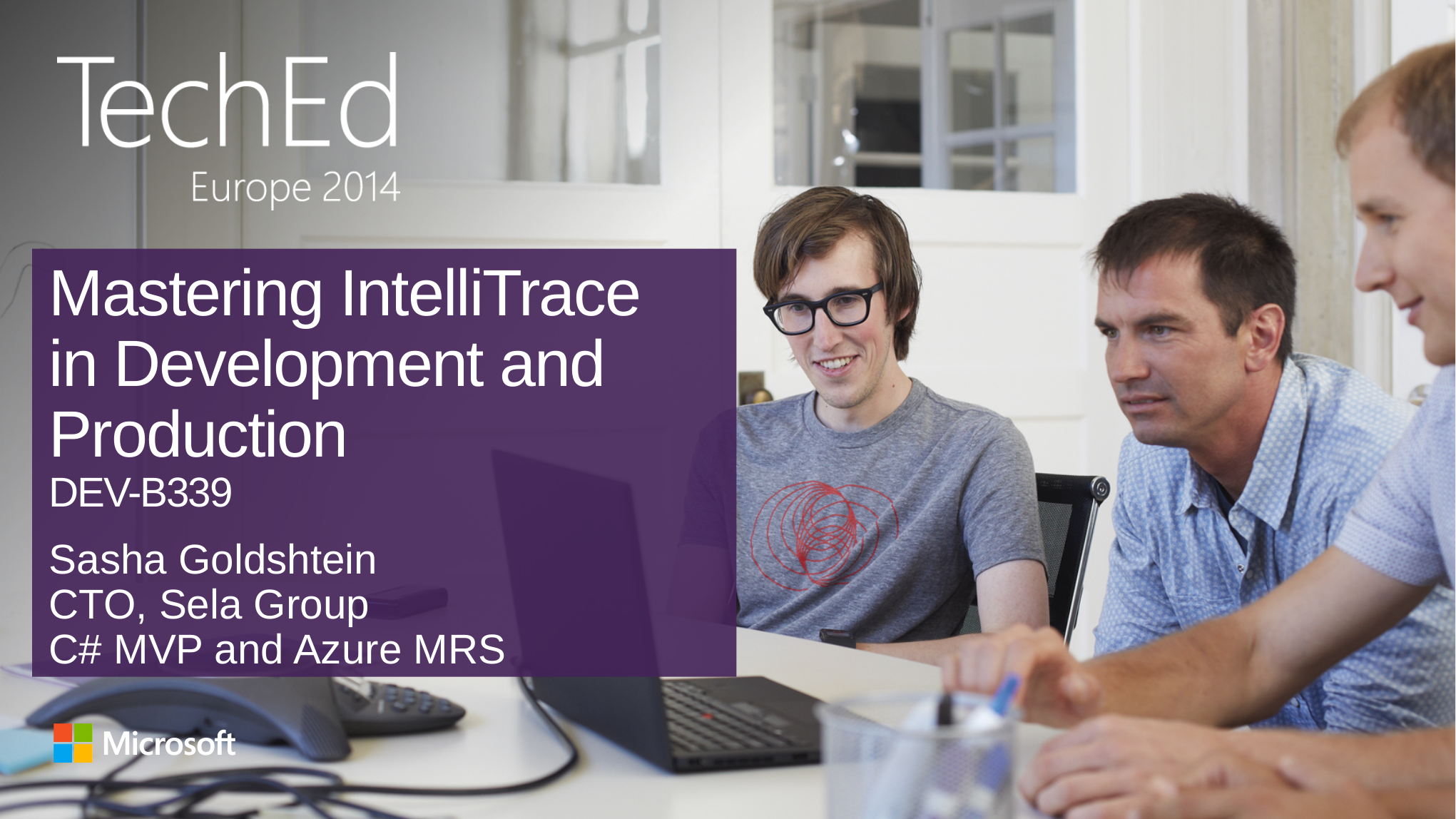

# Mastering IntelliTrace in Development and Production DEV-B339
Sasha Goldshtein
CTO, Sela Group
C# MVP and Azure MRS